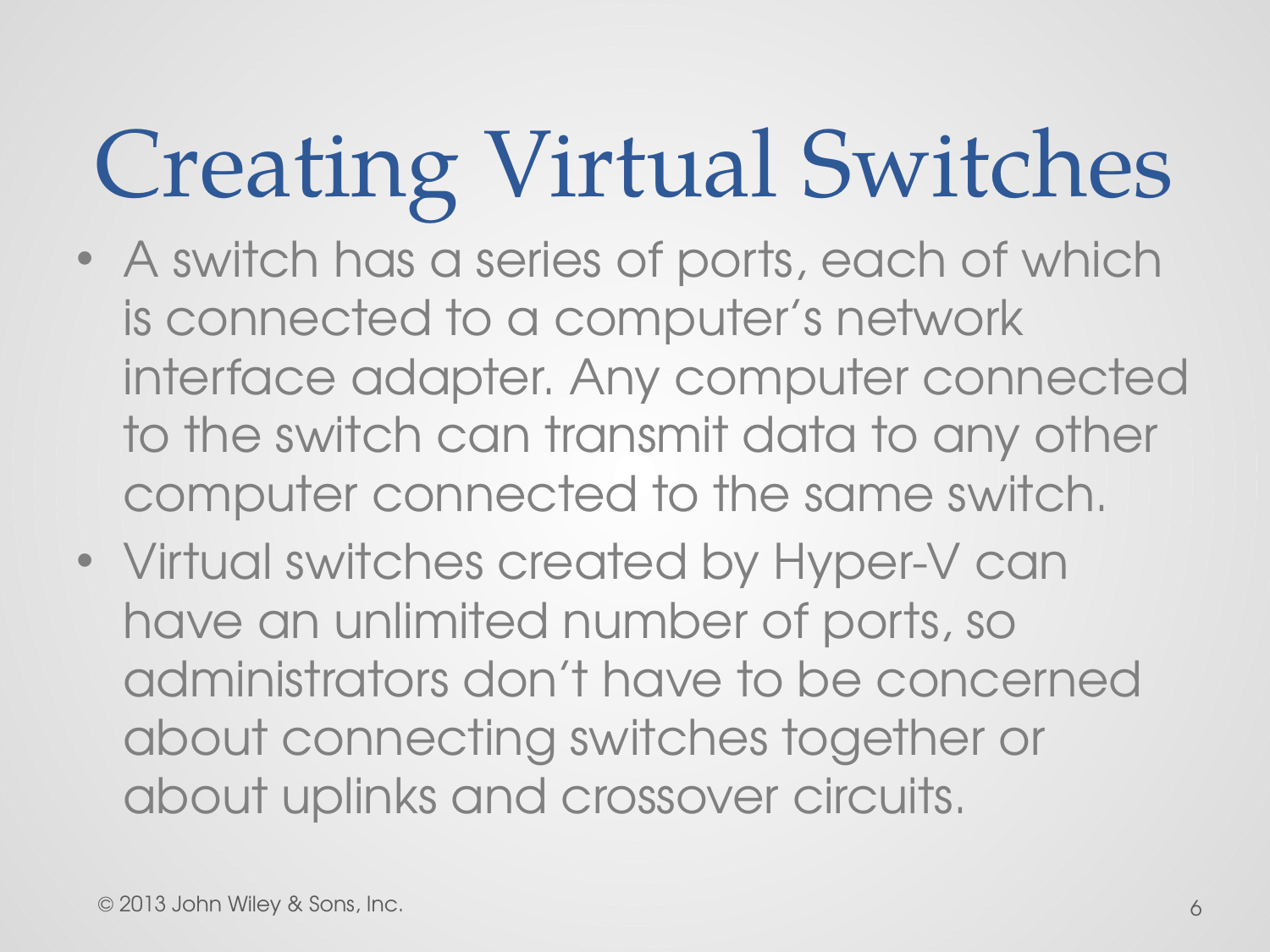

# Creating Virtual Switches
A switch has a series of ports, each of which is connected to a computer’s network interface adapter. Any computer connected to the switch can transmit data to any other computer connected to the same switch.
Virtual switches created by Hyper-V can have an unlimited number of ports, so administrators don’t have to be concerned about connecting switches together or about uplinks and crossover circuits.
© 2013 John Wiley & Sons, Inc.
6